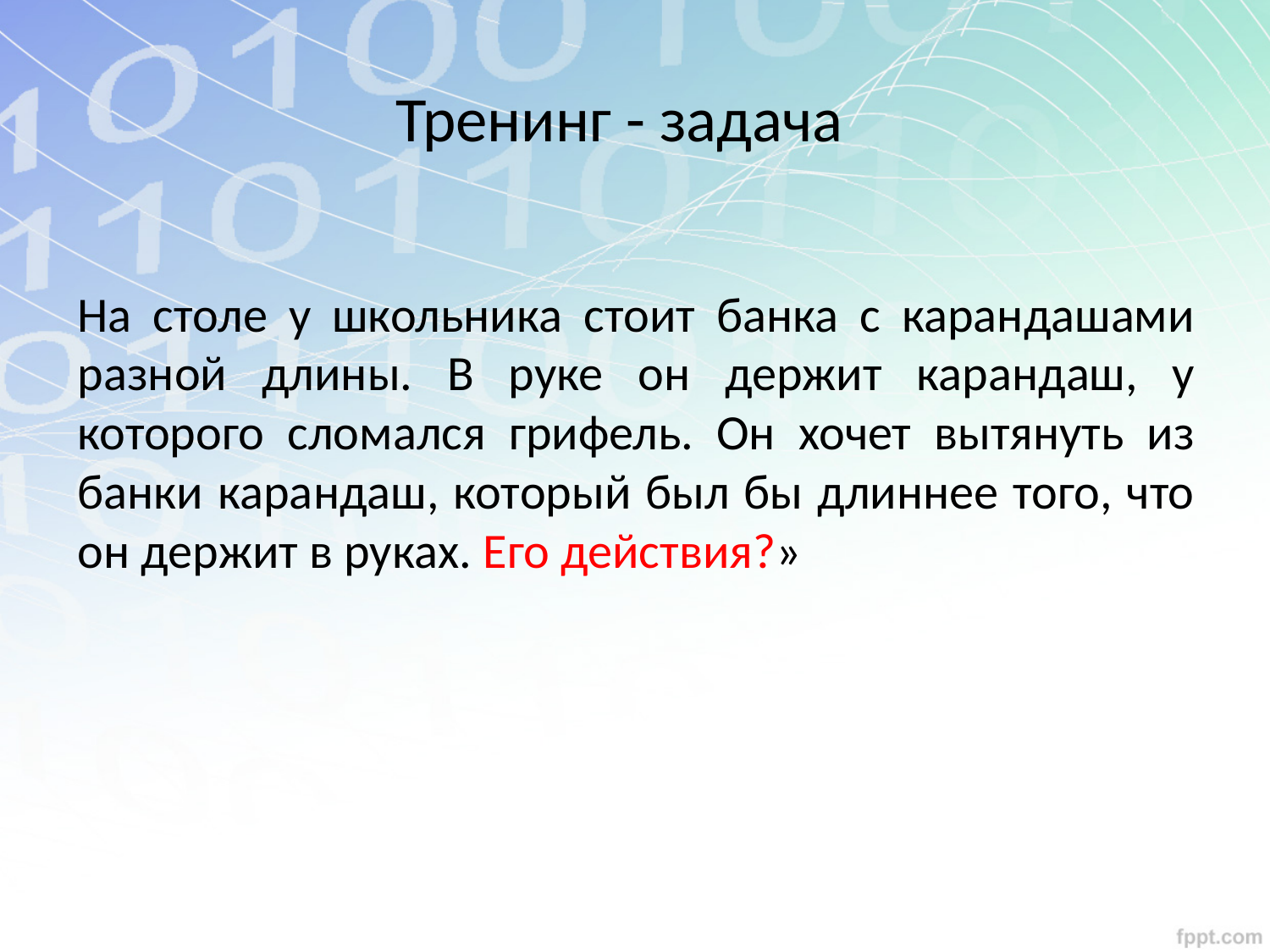

Тренинг - задача
На столе у школьника стоит банка с карандашами разной длины. В руке он держит карандаш, у которого сломался грифель. Он хочет вытянуть из банки карандаш, который был бы длиннее того, что он держит в руках. Его действия?»